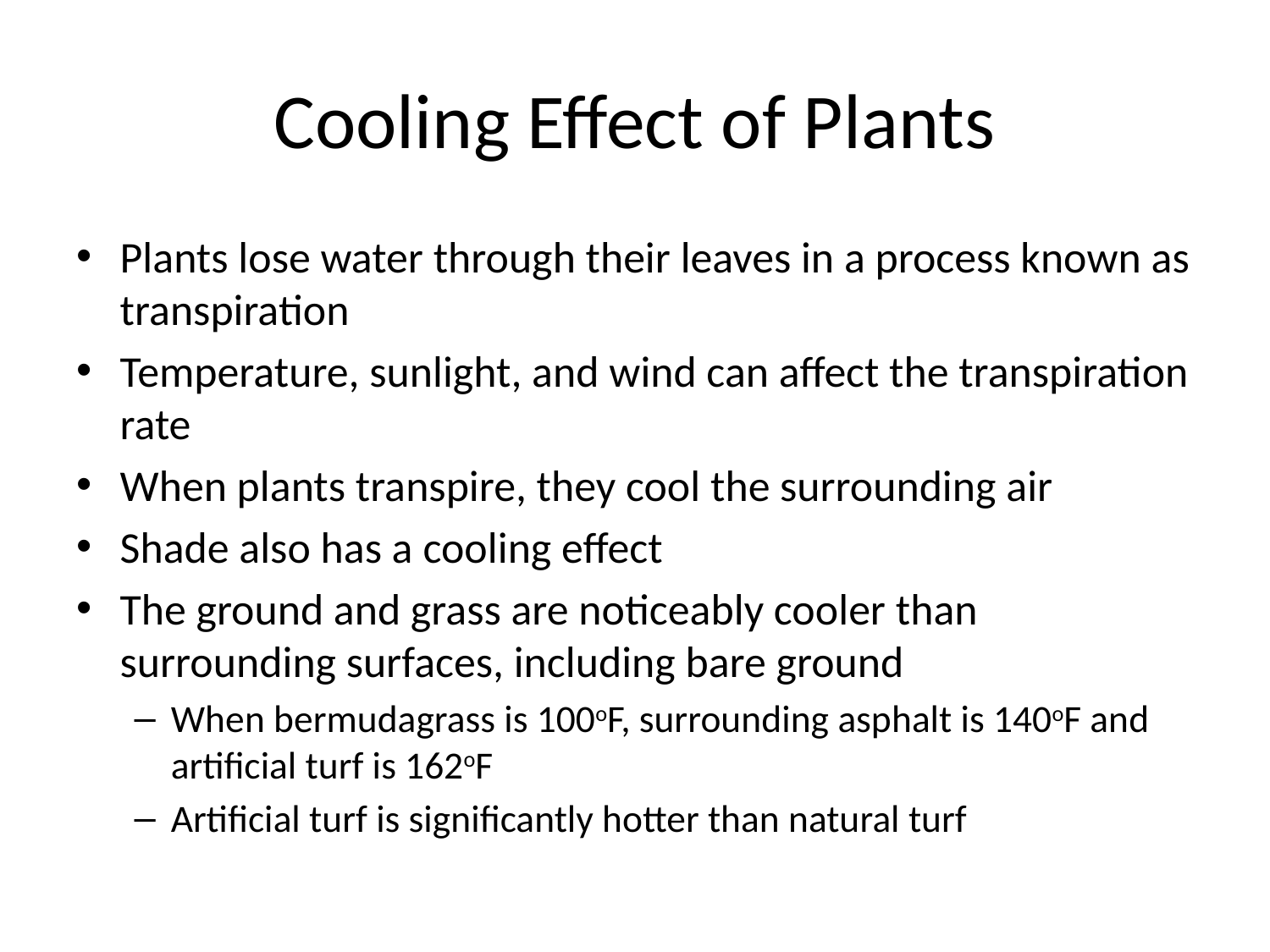

# Cooling Effect of Plants
Plants lose water through their leaves in a process known as transpiration
Temperature, sunlight, and wind can affect the transpiration rate
When plants transpire, they cool the surrounding air
Shade also has a cooling effect
The ground and grass are noticeably cooler than surrounding surfaces, including bare ground
When bermudagrass is 100oF, surrounding asphalt is 140oF and artificial turf is 162oF
Artificial turf is significantly hotter than natural turf